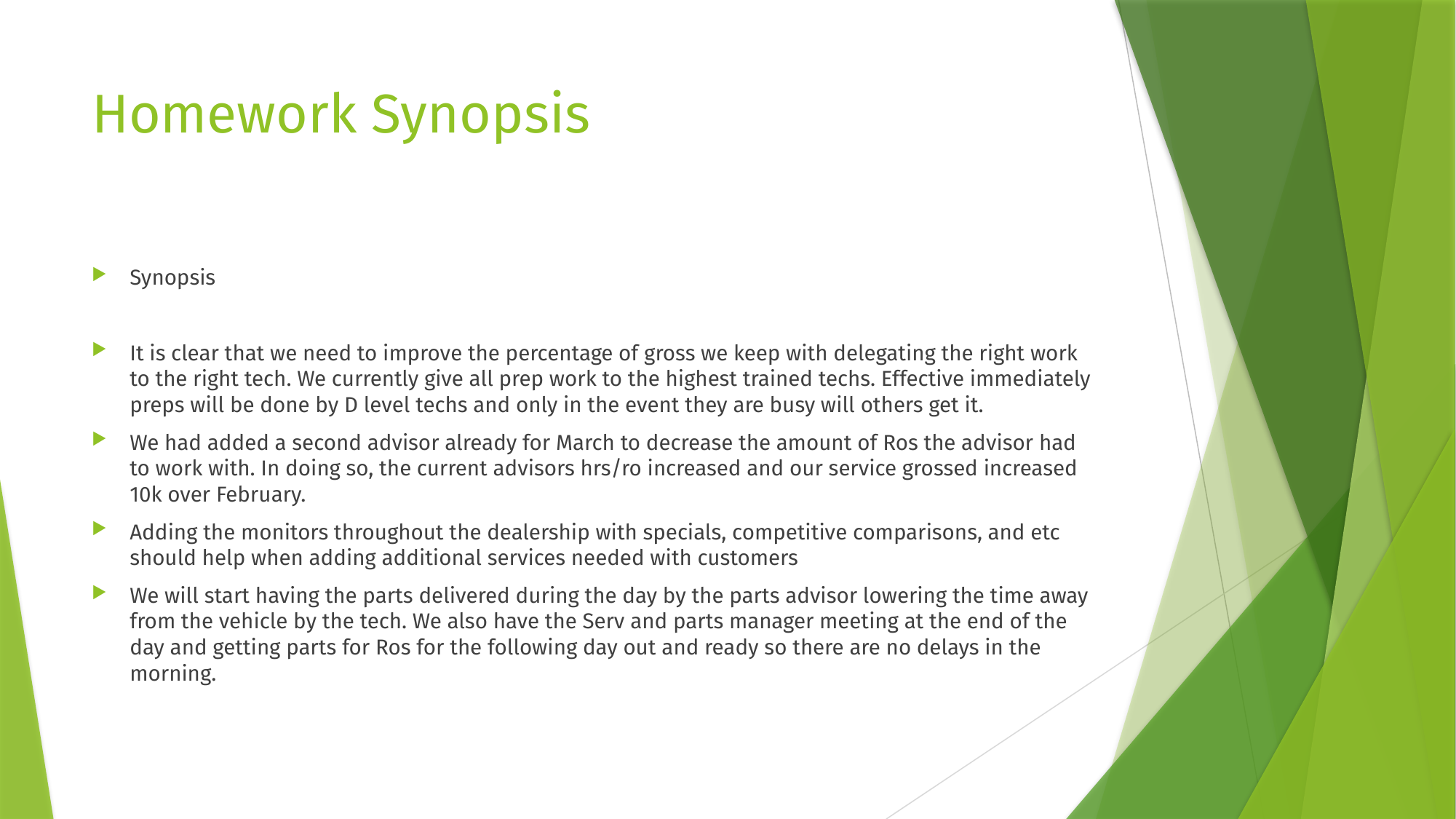

# Homework Synopsis
Synopsis

It is clear that we need to improve the percentage of gross we keep with delegating the right work to the right tech. We currently give all prep work to the highest trained techs. Effective immediately preps will be done by D level techs and only in the event they are busy will others get it.
We had added a second advisor already for March to decrease the amount of Ros the advisor had to work with. In doing so, the current advisors hrs/ro increased and our service grossed increased 10k over February.
Adding the monitors throughout the dealership with specials, competitive comparisons, and etc should help when adding additional services needed with customers
We will start having the parts delivered during the day by the parts advisor lowering the time away from the vehicle by the tech. We also have the Serv and parts manager meeting at the end of the day and getting parts for Ros for the following day out and ready so there are no delays in the morning.